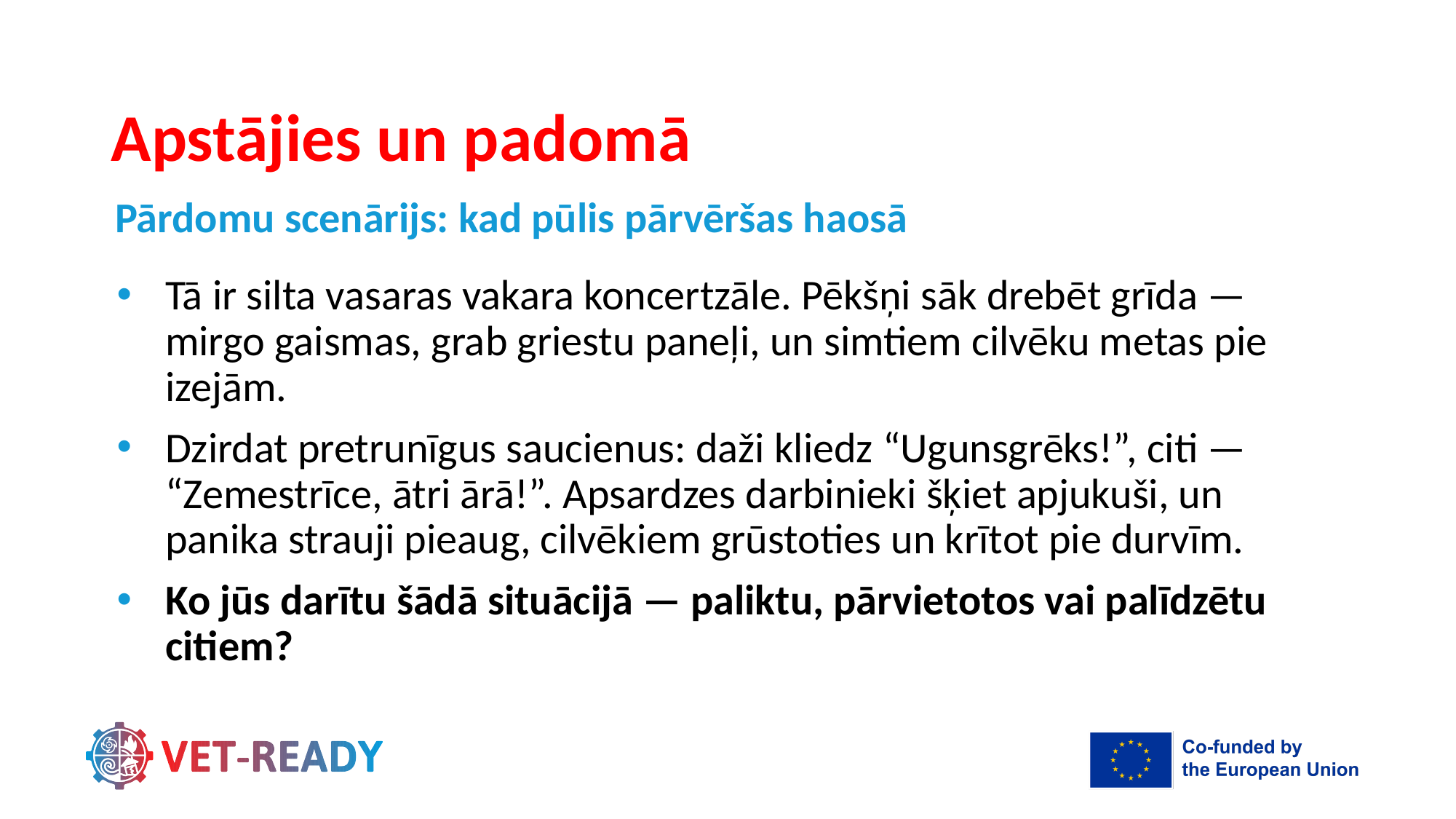

# Apstājies un padomā
Pārdomu scenārijs: kad pūlis pārvēršas haosā
Tā ir silta vasaras vakara koncertzāle. Pēkšņi sāk drebēt grīda — mirgo gaismas, grab griestu paneļi, un simtiem cilvēku metas pie izejām.
Dzirdat pretrunīgus saucienus: daži kliedz “Ugunsgrēks!”, citi — “Zemestrīce, ātri ārā!”. Apsardzes darbinieki šķiet apjukuši, un panika strauji pieaug, cilvēkiem grūstoties un krītot pie durvīm.
Ko jūs darītu šādā situācijā — paliktu, pārvietotos vai palīdzētu citiem?